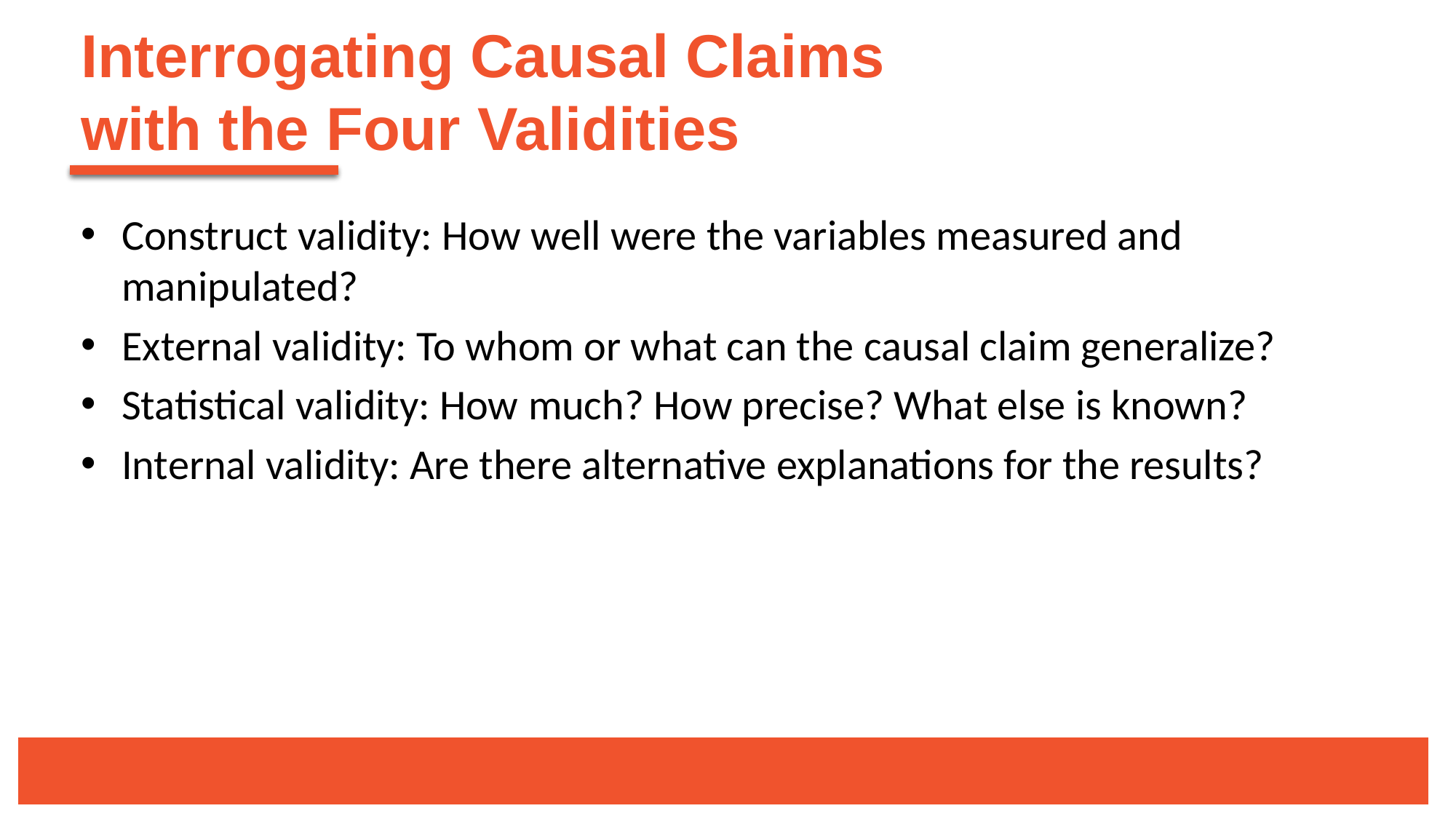

# Interrogating Causal Claims with the Four Validities
Construct validity: How well were the variables measured and manipulated?
External validity: To whom or what can the causal claim generalize?
Statistical validity: How much? How precise? What else is known?
Internal validity: Are there alternative explanations for the results?